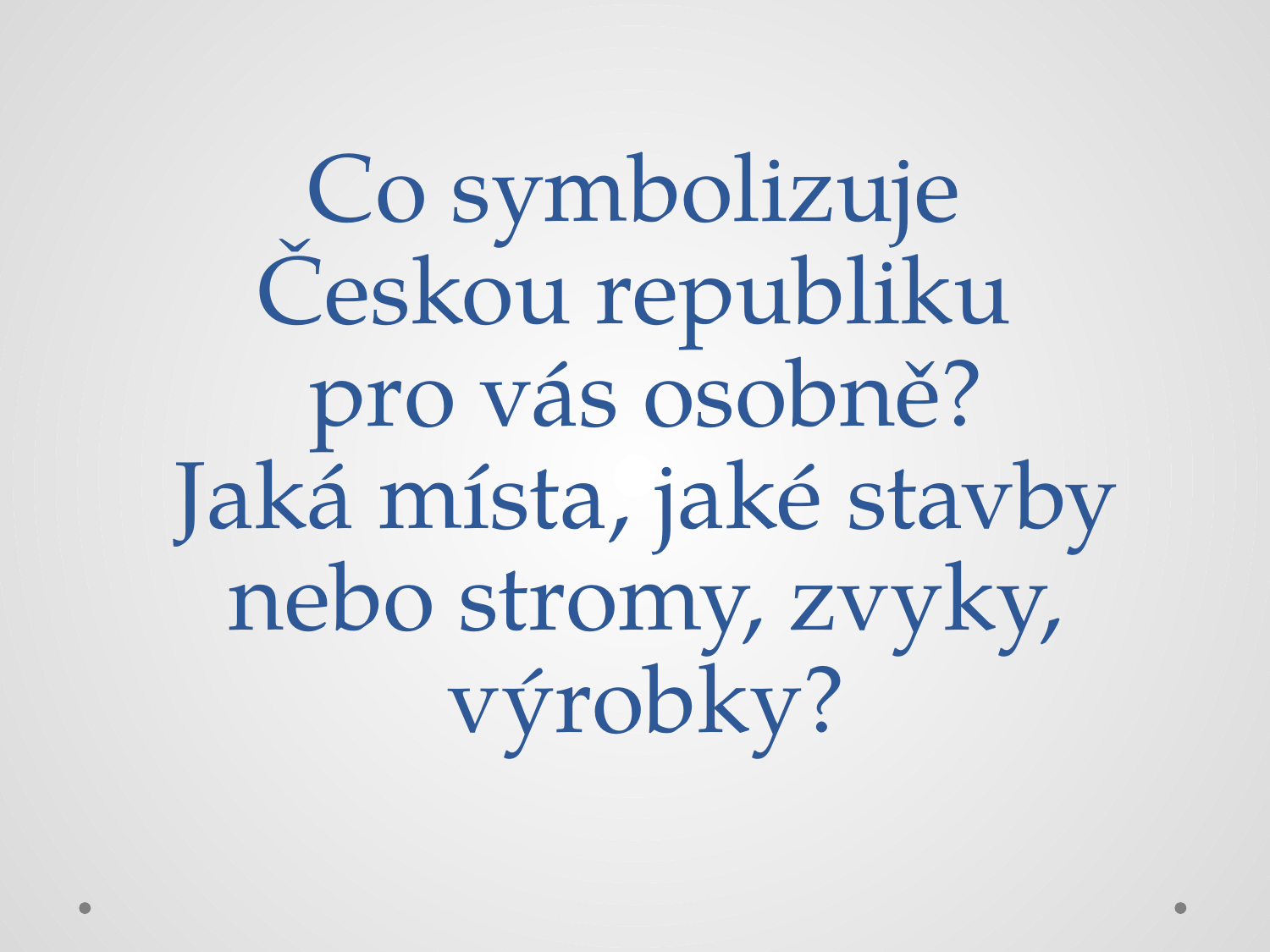

# Co symbolizuje Českou republiku pro vás osobně? Jaká místa, jaké stavby nebo stromy, zvyky, výrobky?